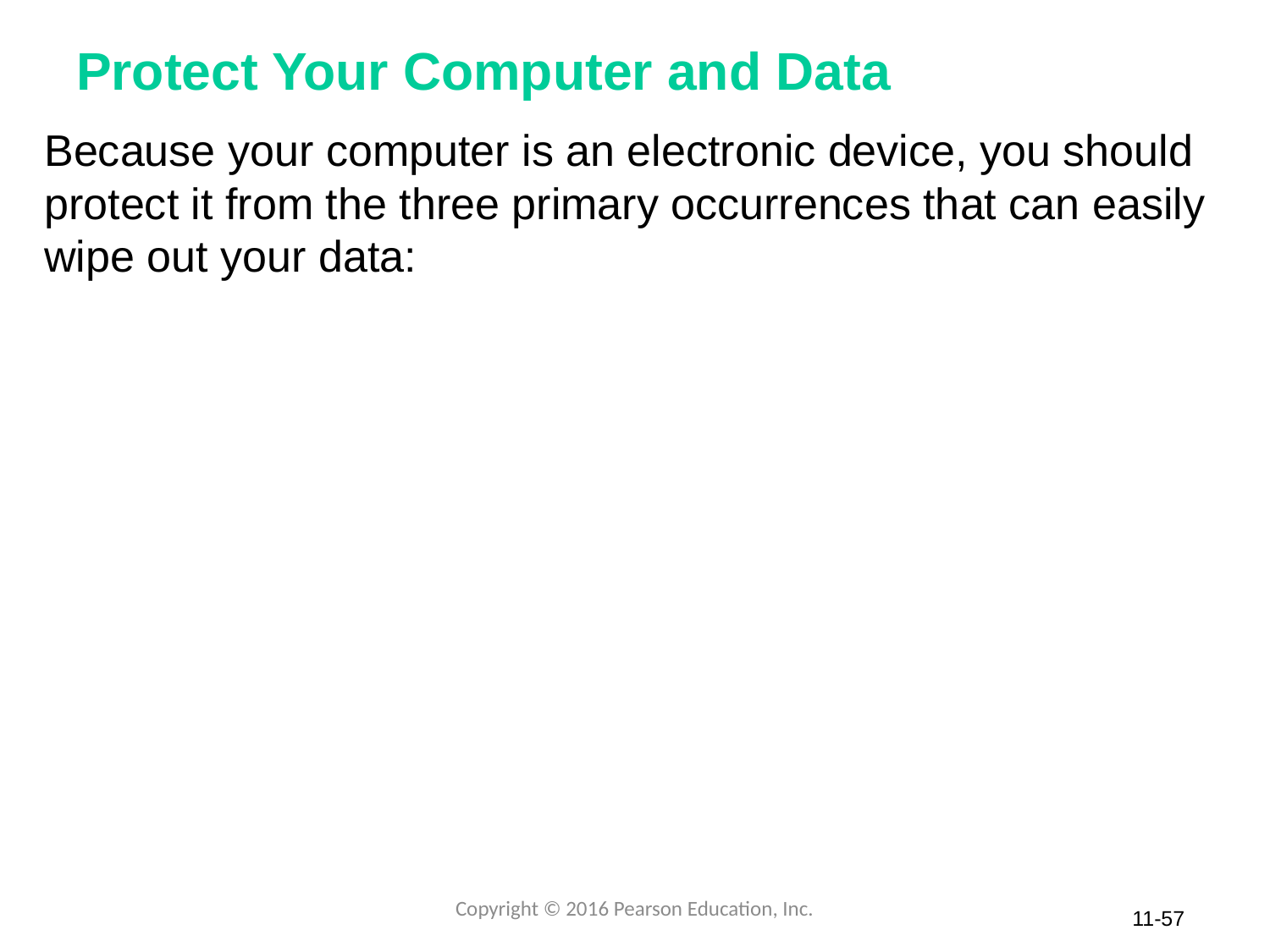

# Protect Your Computer and Data
Because your computer is an electronic device, you should protect it from the three primary occurrences that can easily wipe out your data:

Copyright © 2016 Pearson Education, Inc.